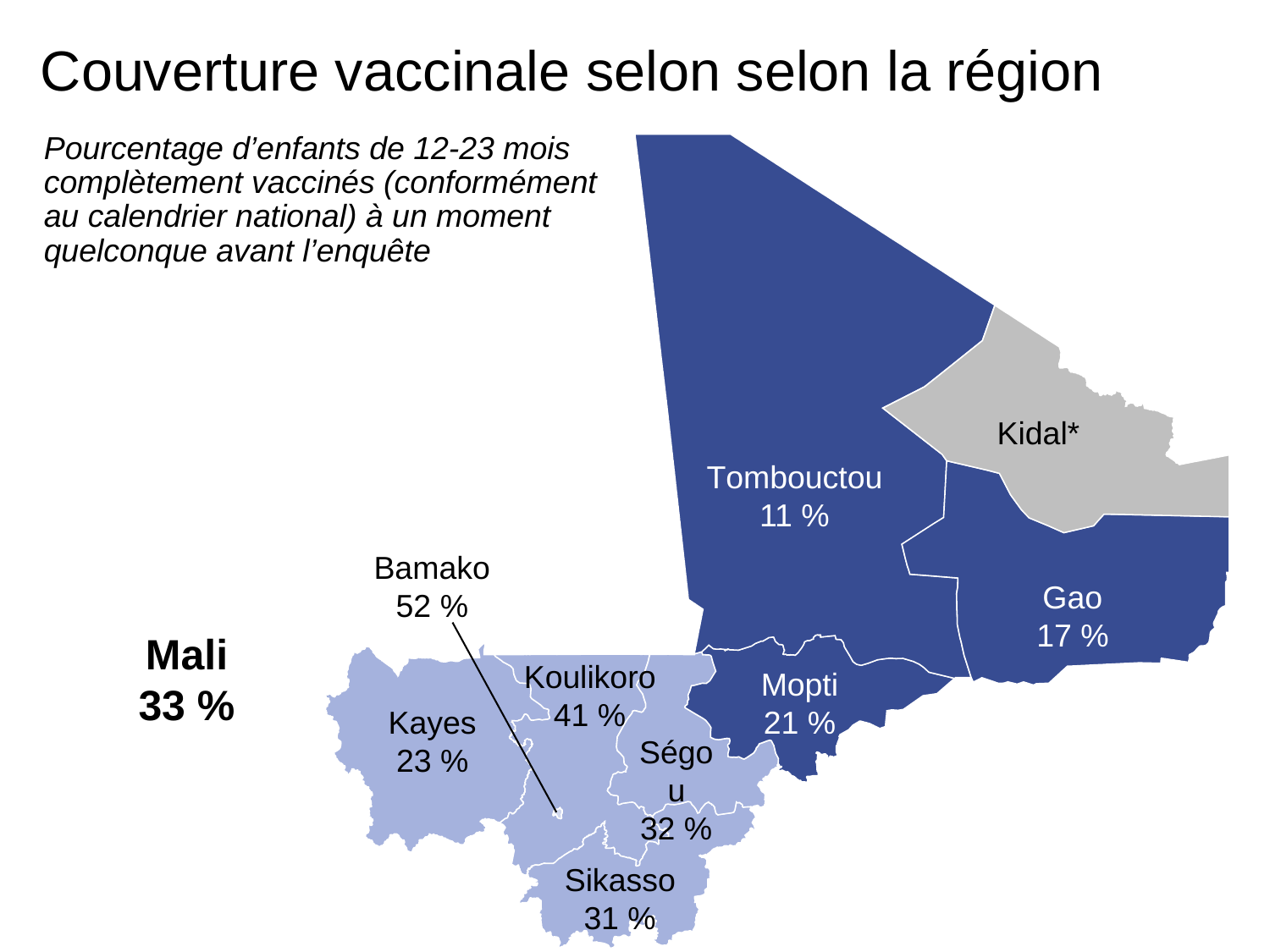

# Couverture vaccinale selon selon la région
Pourcentage d’enfants de 12-23 mois complètement vaccinés (conformément au calendrier national) à un moment quelconque avant l’enquête

Kidal*
Tombouctou
11 %

Bamako
52 %
Gao
17 %
Mali
33 %

Koulikoro
41 %

Mopti
21 %
Kayes
23 %
Ségou
32 %

Sikasso
31 %